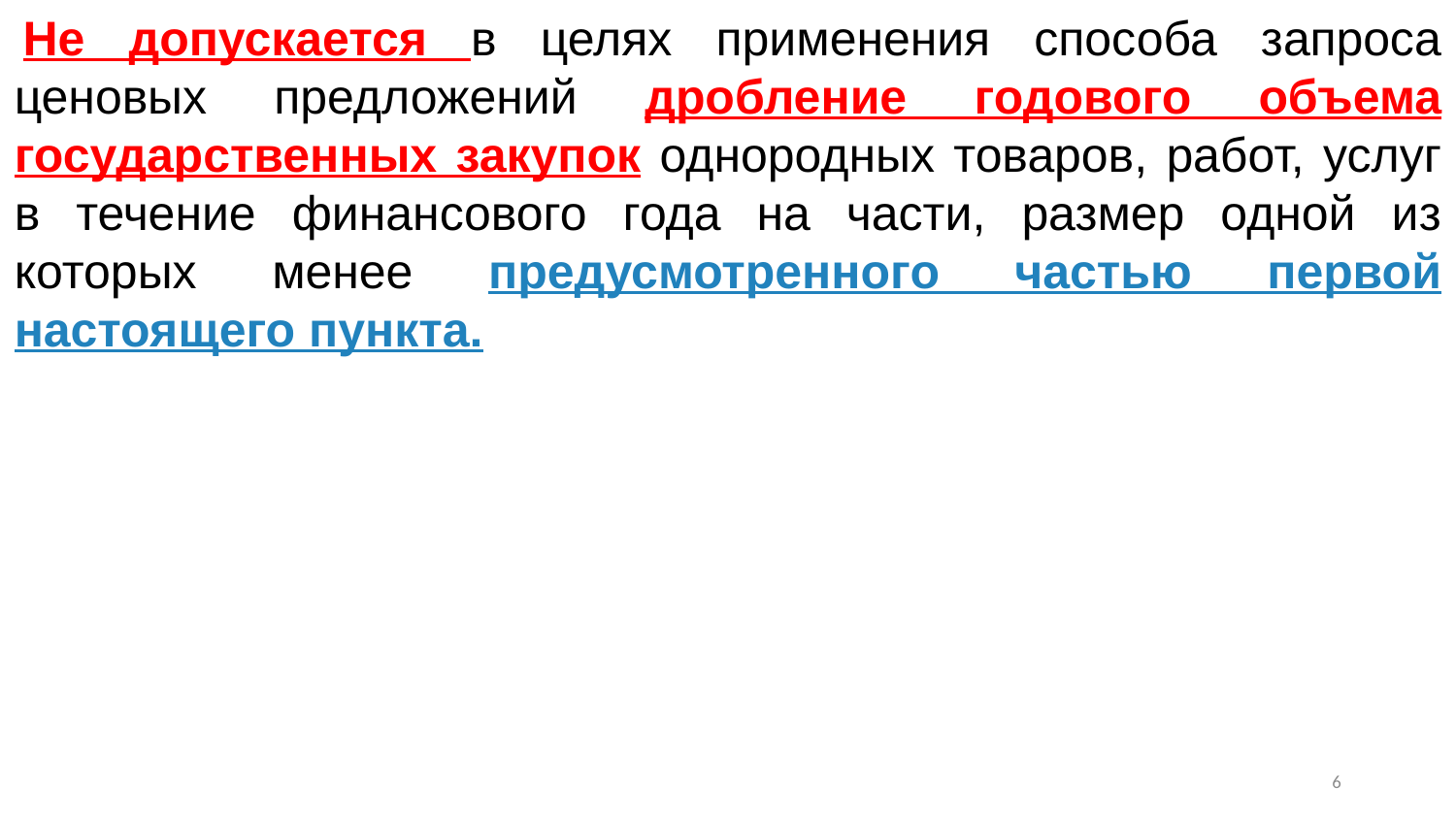

Не допускается в целях применения способа запроса ценовых предложений дробление годового объема государственных закупок однородных товаров, работ, услуг в течение финансового года на части, размер одной из которых менее предусмотренного частью первой настоящего пункта.
6